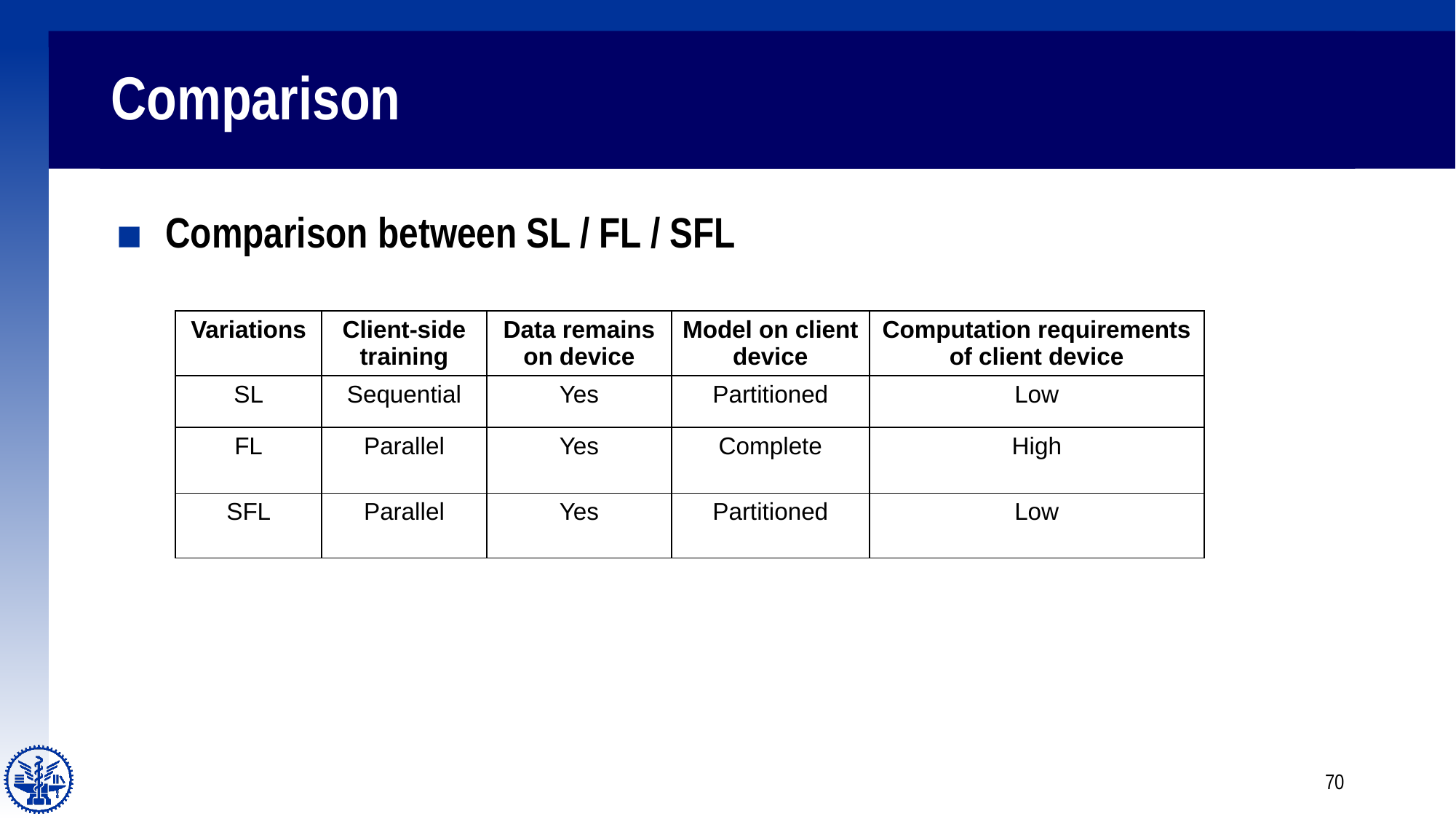

# Comparison
Comparison between SL / FL / SFL
| Variations | Client-side training | Data remains on device | Model on client device | Computation requirements of client device |
| --- | --- | --- | --- | --- |
| SL | Sequential | Yes | Partitioned | Low |
| FL | Parallel | Yes | Complete | High |
| SFL | Parallel | Yes | Partitioned | Low |
70